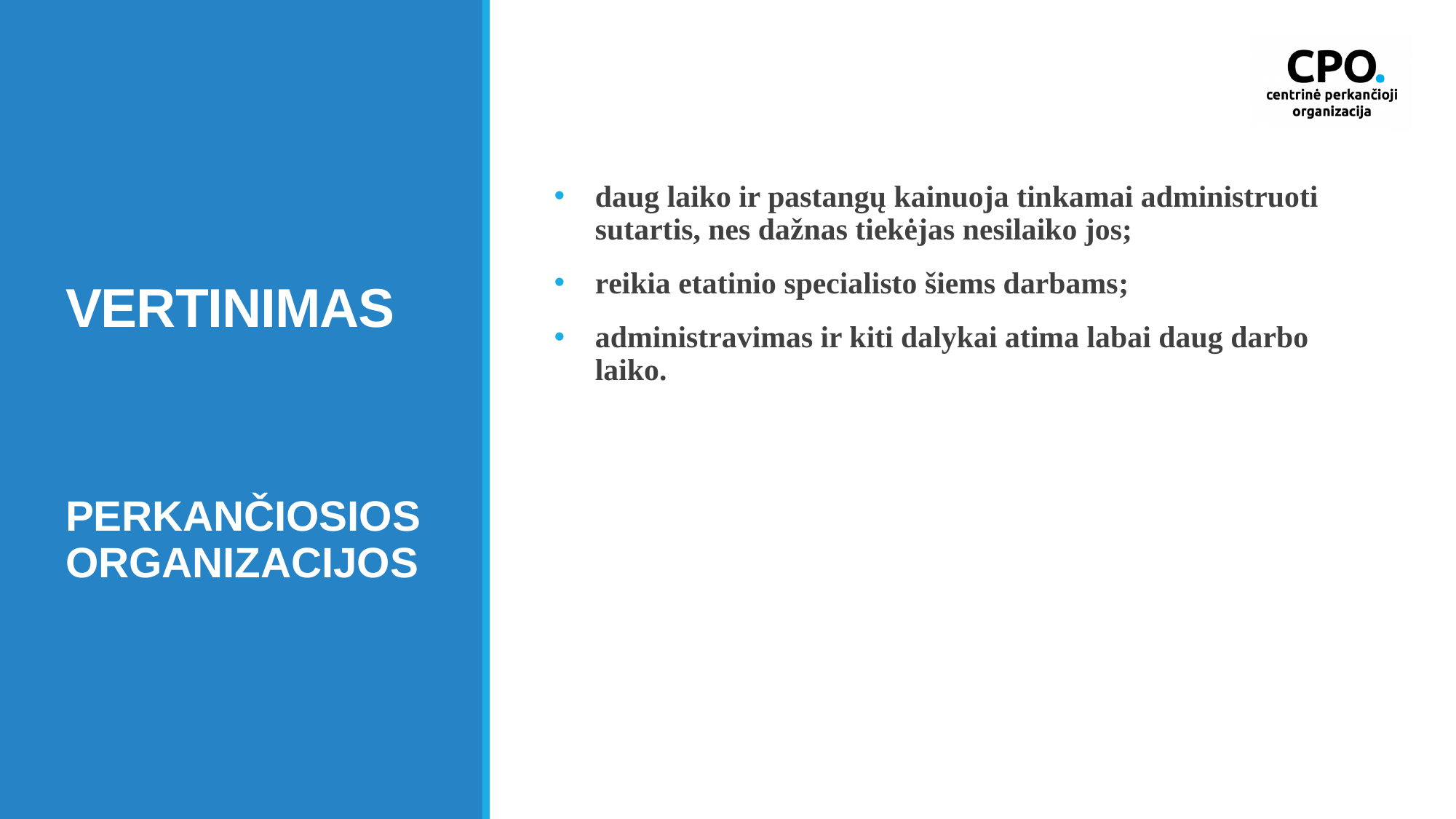

# verTInimas

daug laiko ir pastangų kainuoja tinkamai administruoti sutartis, nes dažnas tiekėjas nesilaiko jos;
reikia etatinio specialisto šiems darbams;
administravimas ir kiti dalykai atima labai daug darbo laiko.

PERKANČIOSIOS ORGANIZACIJOS